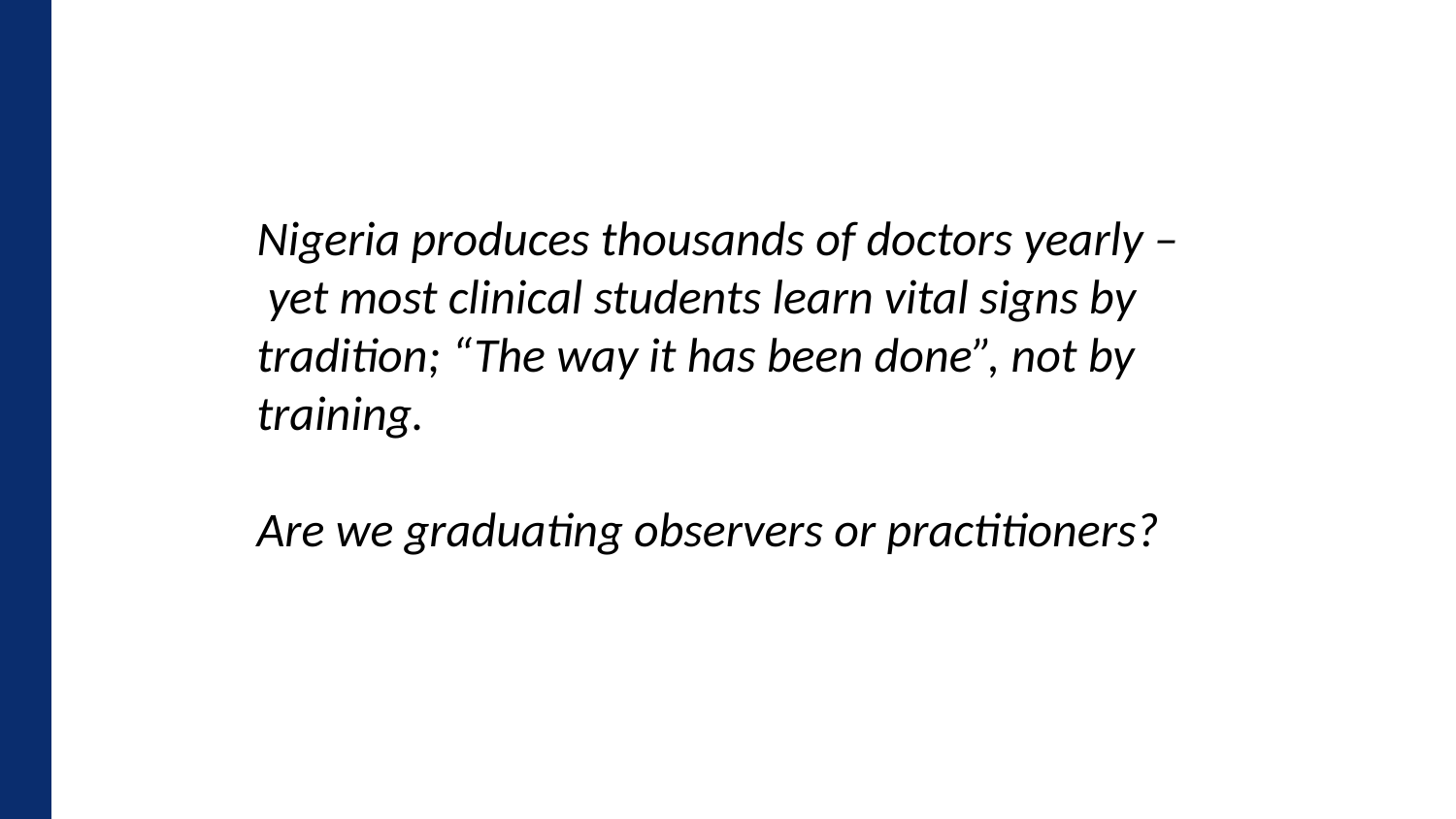

PROBLEM & GAP  (60 sec)
METHODS  (30 sec)
Nigeria produces thousands of doctors yearly –
 yet most clinical students learn vital signs by tradition; “The way it has been done”, not by training.

Are we graduating observers or practitioners?